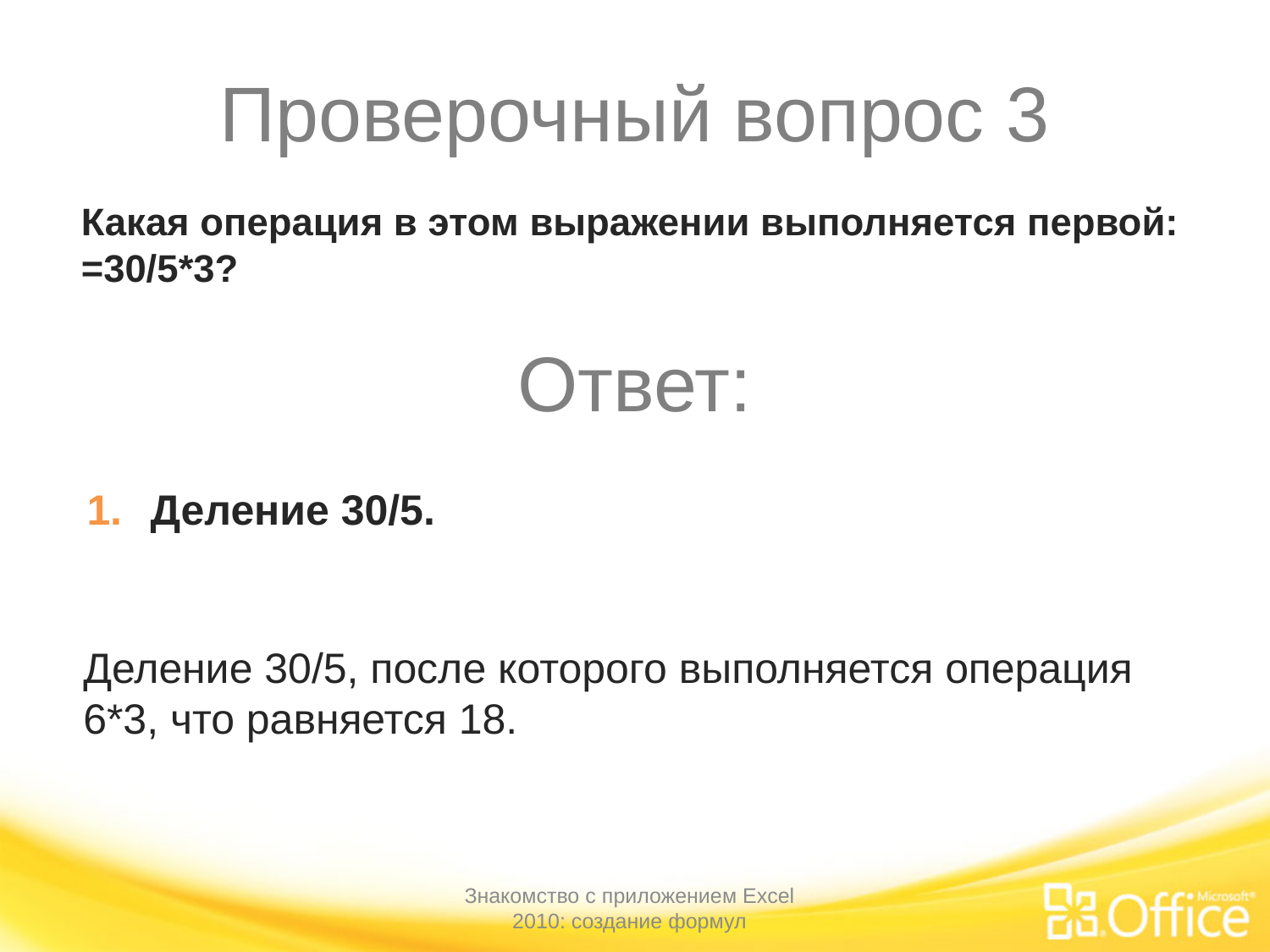

# Проверочный вопрос 3
Какая операция в этом выражении выполняется первой: =30/5*3?
Ответ:
Деление 30/5.
Деление 30/5, после которого выполняется операция 6*3, что равняется 18.
Знакомство с приложением Excel 2010: создание формул